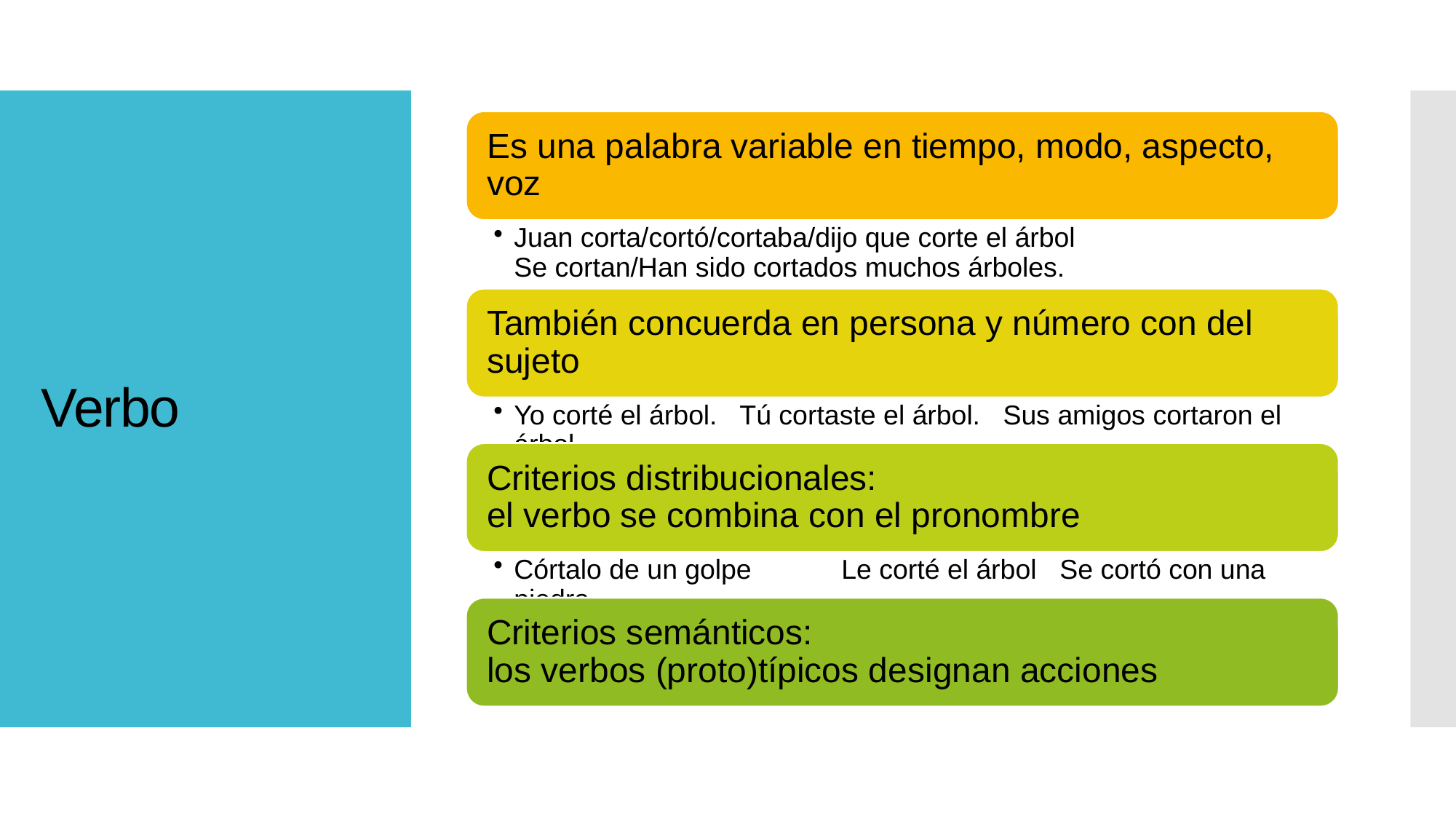

Es una palabra variable en tiempo, modo, aspecto, voz
Juan corta/cortó/cortaba/dijo que corte el árbol
Se cortan/Han sido cortados muchos árboles.
También concuerda en persona y número con del sujeto
Yo corté el árbol.   Tú cortaste el árbol.   Sus amigos cortaron el árbol.
Criterios distribucionales:
el verbo se combina con el pronombre
Córtalo de un golpe	Le corté el árbol	Se cortó con una piedra
Criterios semánticos:
los verbos (proto)típicos designan acciones
# Verbo